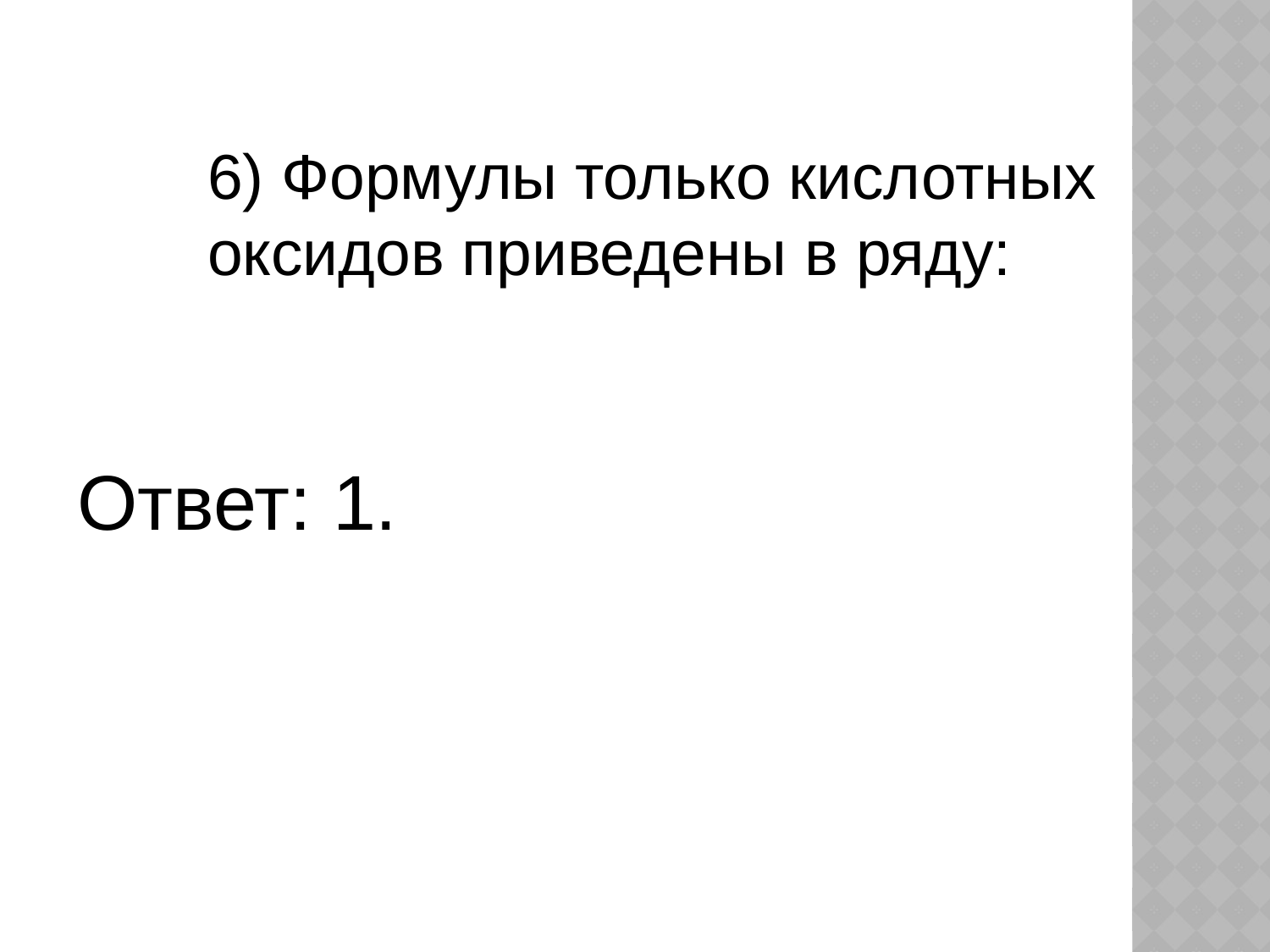

6) Формулы только кислотных оксидов приведены в ряду:
Ответ: 1.